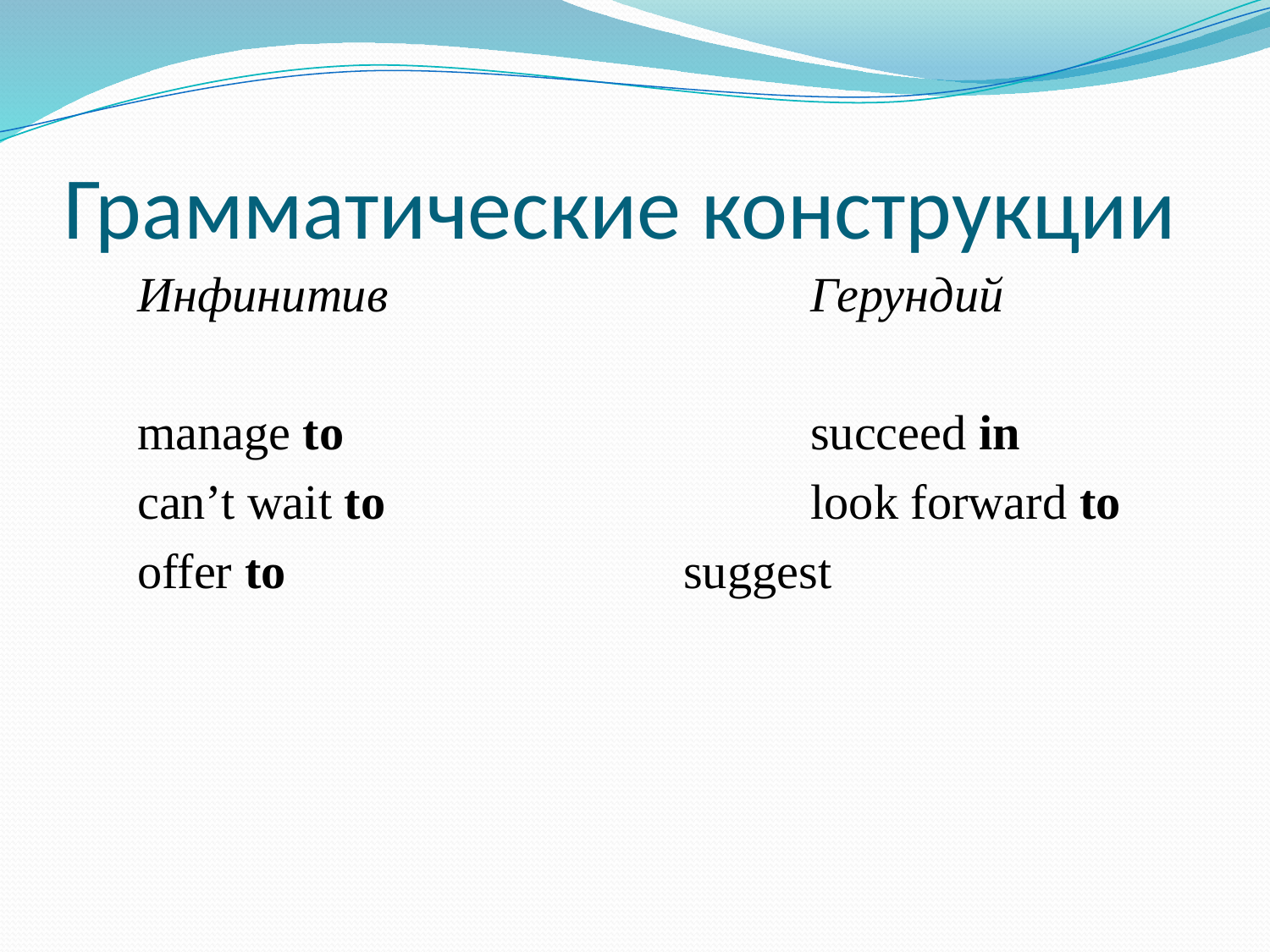

# Грамматические конструкции
Инфинитив				Герундий

manage to				succeed in
can’t wait to				look forward to
offer to				suggest